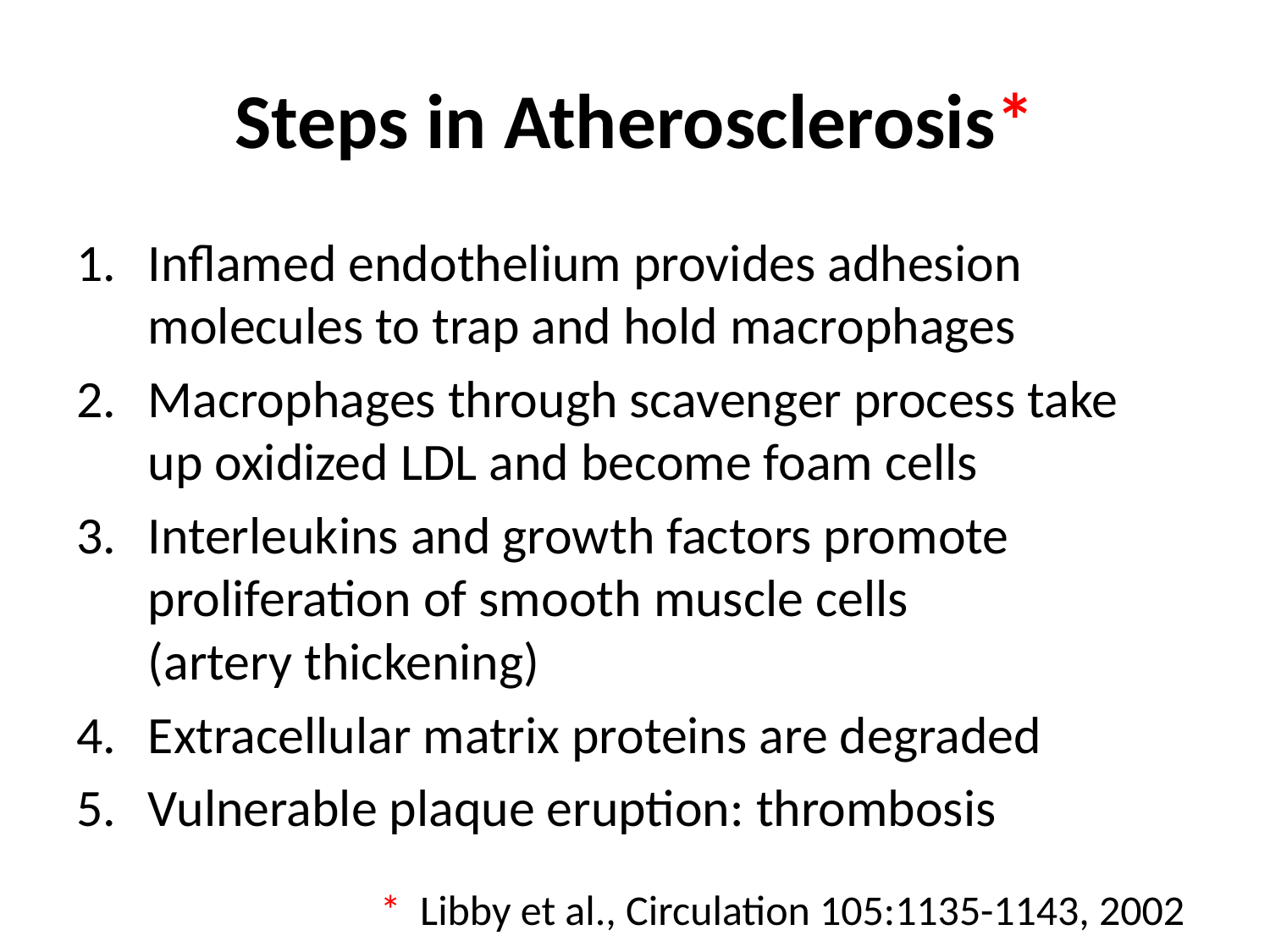

# Steps in Atherosclerosis*
Inflamed endothelium provides adhesion molecules to trap and hold macrophages
Macrophages through scavenger process take up oxidized LDL and become foam cells
Interleukins and growth factors promote proliferation of smooth muscle cells          (artery thickening)
Extracellular matrix proteins are degraded
Vulnerable plaque eruption: thrombosis

*  Libby et al., Circulation 105:1135-1143, 2002